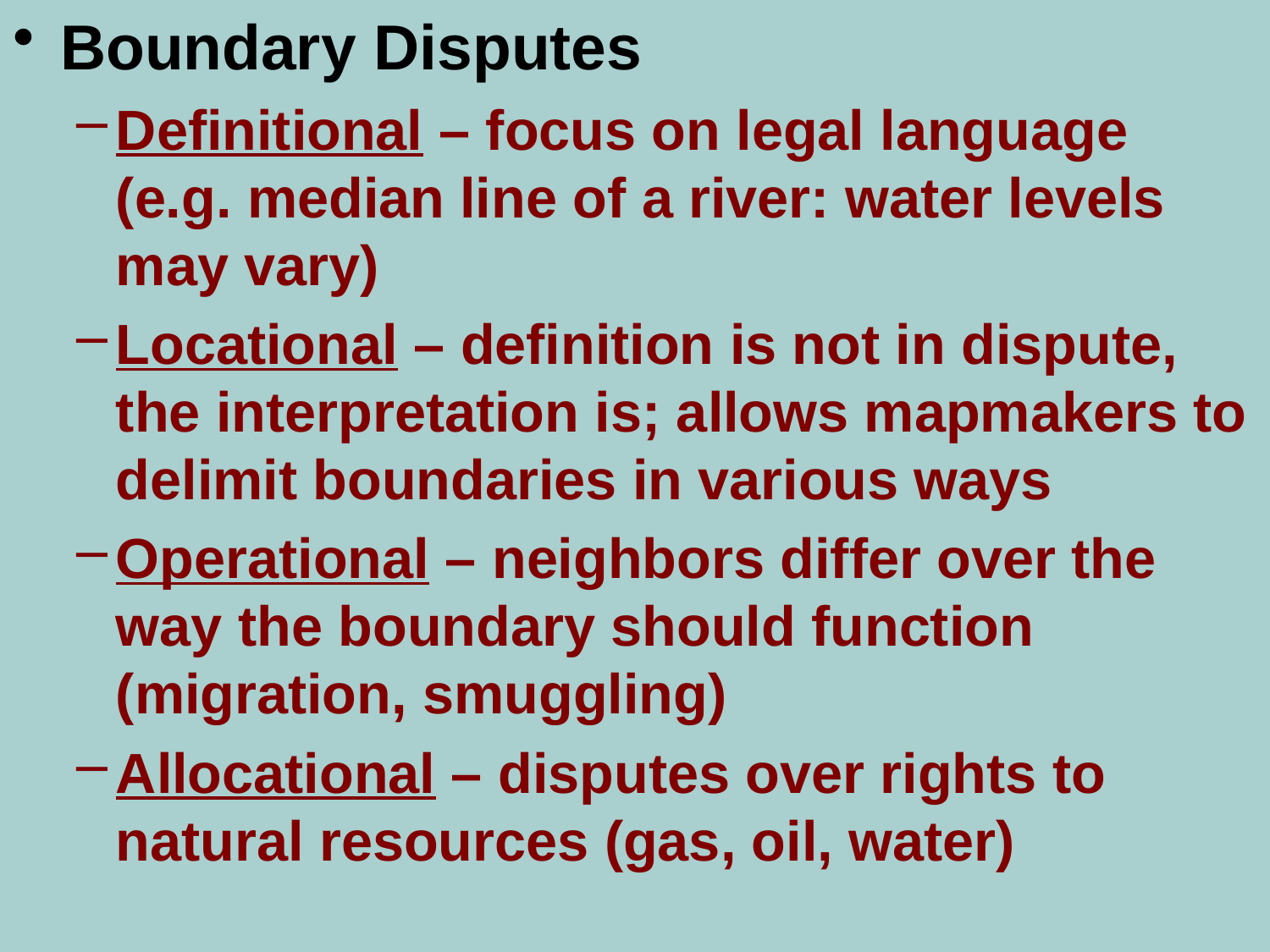

Boundary Disputes
Definitional – focus on legal language (e.g. median line of a river: water levels may vary)
Locational – definition is not in dispute, the interpretation is; allows mapmakers to delimit boundaries in various ways
Operational – neighbors differ over the way the boundary should function (migration, smuggling)
Allocational – disputes over rights to natural resources (gas, oil, water)